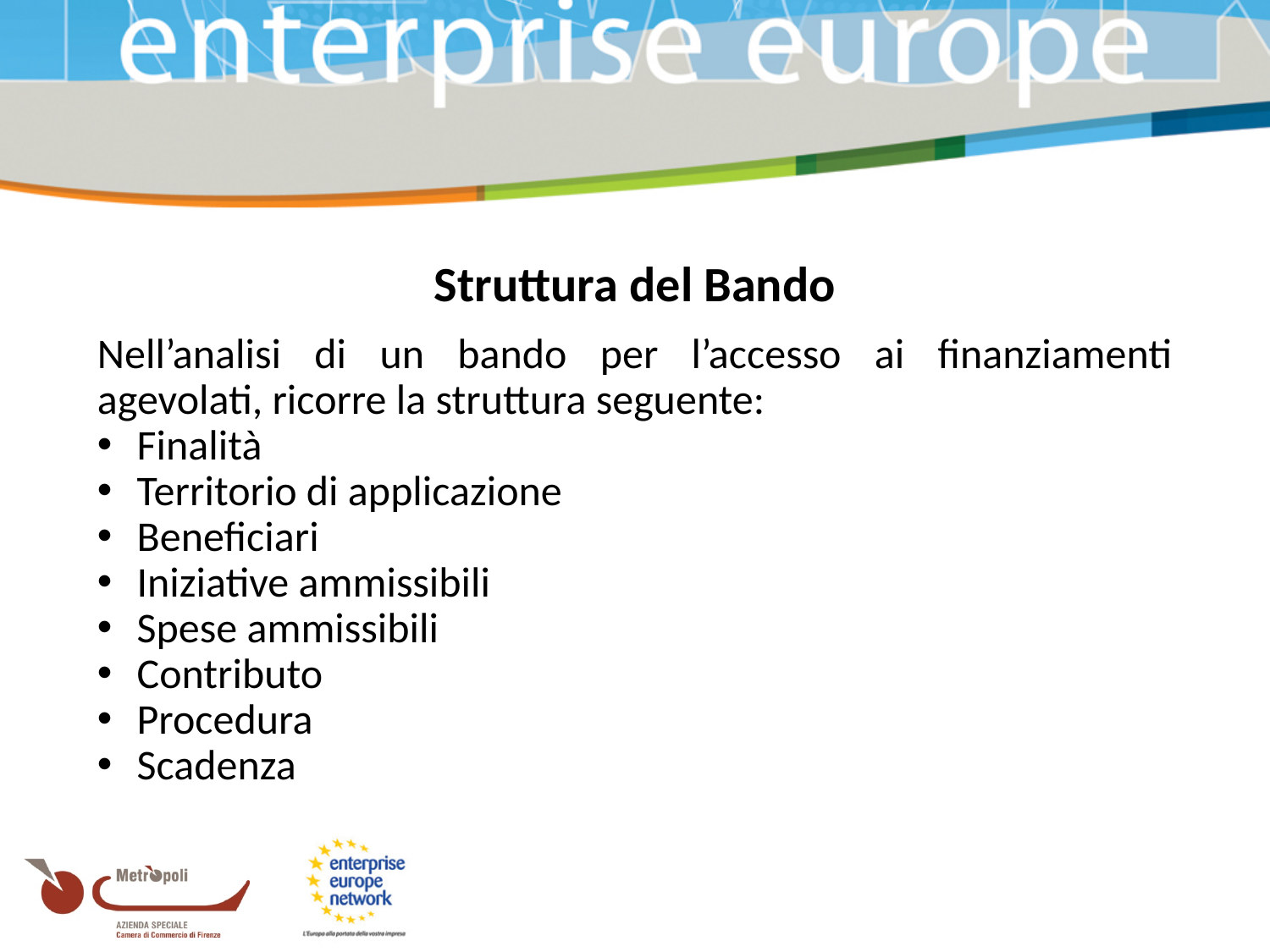

Struttura del Bando
Nell’analisi di un bando per l’accesso ai finanziamenti agevolati, ricorre la struttura seguente:
 Finalità
 Territorio di applicazione
 Beneficiari
 Iniziative ammissibili
 Spese ammissibili
 Contributo
 Procedura
 Scadenza